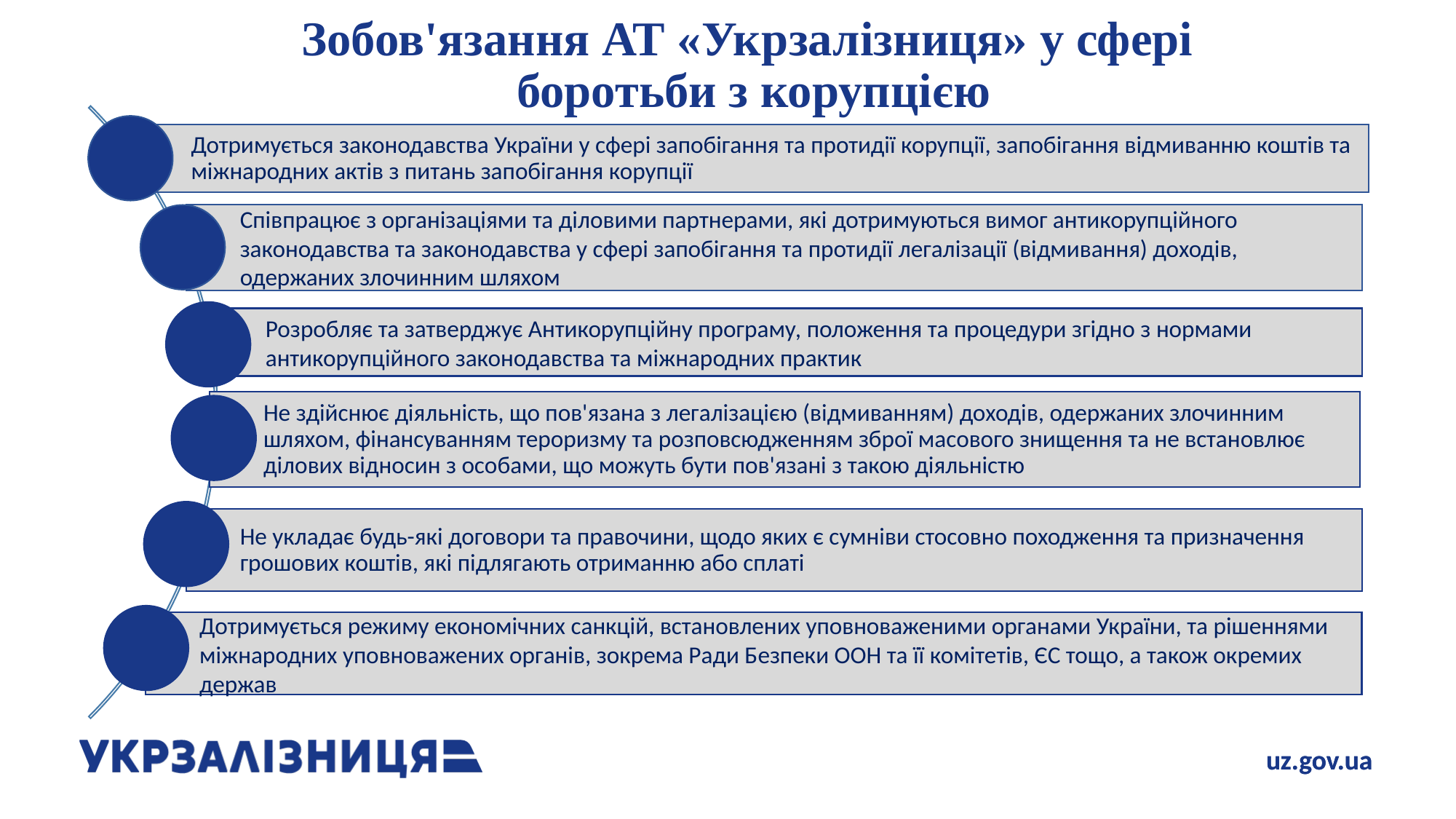

# Зобов'язання АТ «Укрзалізниця» у сфері боротьби з корупцією
Дотримується законодавства України у сфері запобігання та протидії корупції, запобігання відмиванню коштів та міжнародних актів з питань запобігання корупції
Співпрацює з організаціями та діловими партнерами, які дотримуються вимог антикорупційного законодавства та законодавства у сфері запобігання та протидії легалізації (відмивання) доходів, одержаних злочинним шляхом
Розробляє та затверджує Антикорупційну програму, положення та процедури згідно з нормами антикорупційного законодавства та міжнародних практик
Не здійснює діяльність, що пов'язана з легалізацією (відмиванням) доходів, одержаних злочинним шляхом, фінансуванням тероризму та розповсюдженням зброї масового знищення та не встановлює ділових відносин з особами, що можуть бути пов'язані з такою діяльністю
Не укладає будь-які договори та правочини, щодо яких є сумніви стосовно походження та призначення грошових коштів, які підлягають отриманню або сплаті
Дотримується режиму економічних санкцій, встановлених уповноваженими органами України, та рішеннями міжнародних уповноважених органів, зокрема Ради Безпеки ООН та її комітетів, ЄС тощо, а також окремих держав